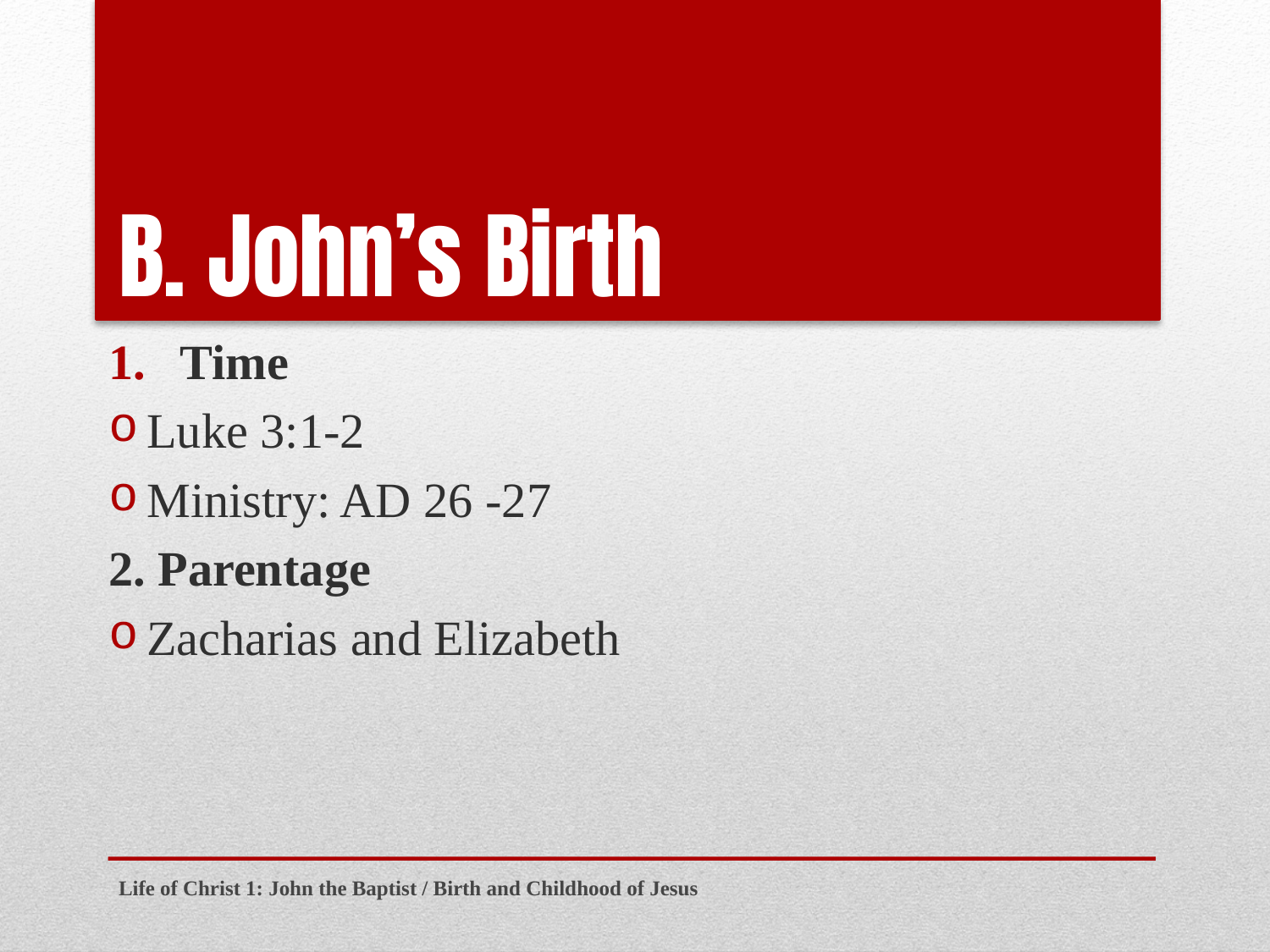

# B. John’s Birth
Time
Luke 3:1-2
Ministry: AD 26 -27
2. Parentage
Zacharias and Elizabeth

Life of Christ 1: John the Baptist / Birth and Childhood of Jesus